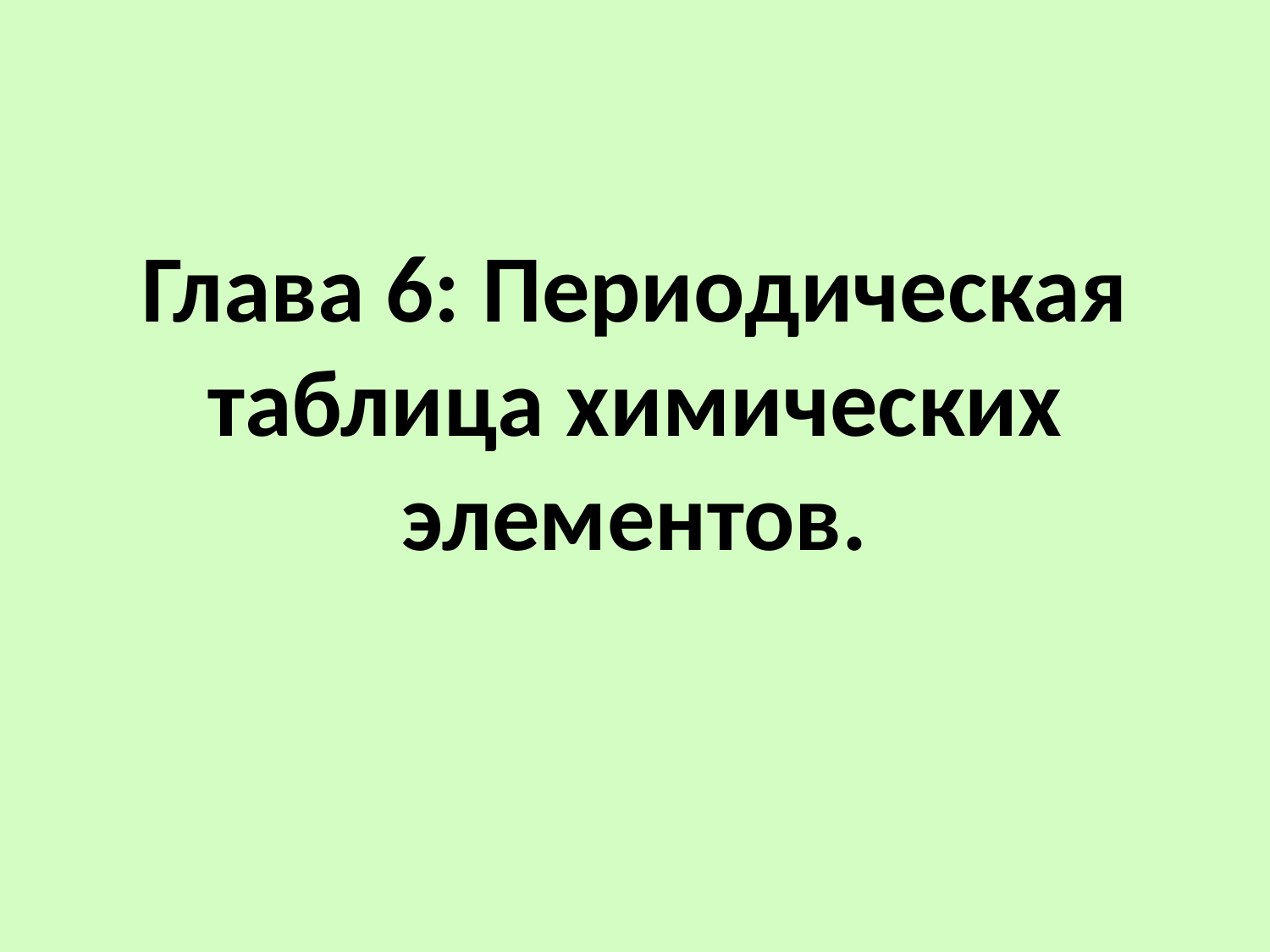

# Глава 6: Периодическая таблица химических элементов.